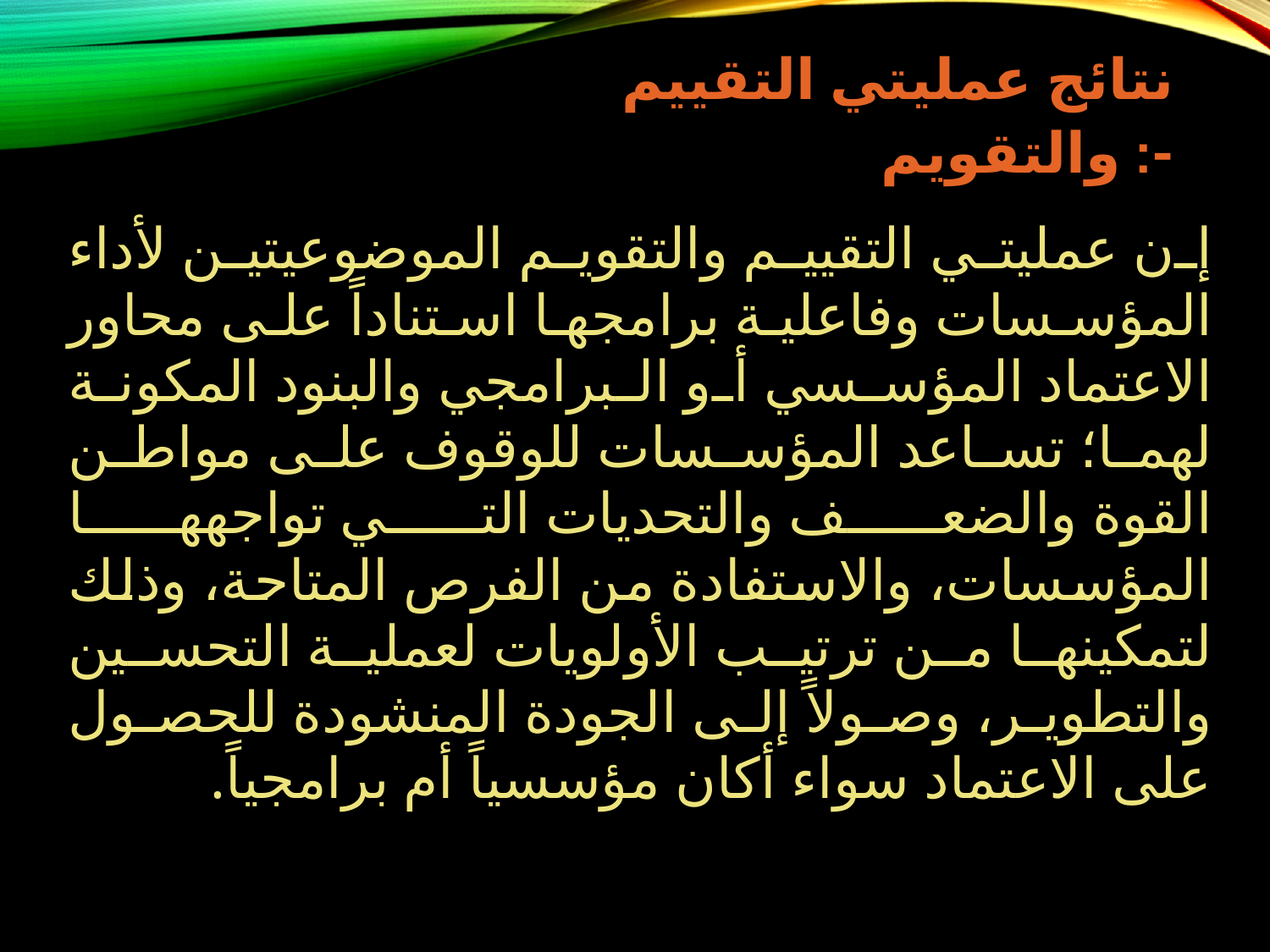

# نتائج عمليتي التقييم والتقويم :-
إن عمليتي التقييم والتقويم الموضوعيتين لأداء المؤسسات وفاعلية برامجها استناداً على محاور الاعتماد المؤسسي أو البرامجي والبنود المكونة لهما؛ تساعد المؤسسات للوقوف على مواطن القوة والضعف والتحديات التي تواجهها المؤسسات، والاستفادة من الفرص المتاحة، وذلك لتمكينها من ترتيب الأولويات لعملية التحسين والتطوير، وصولاً إلى الجودة المنشودة للحصول على الاعتماد سواء أكان مؤسسياً أم برامجياً.